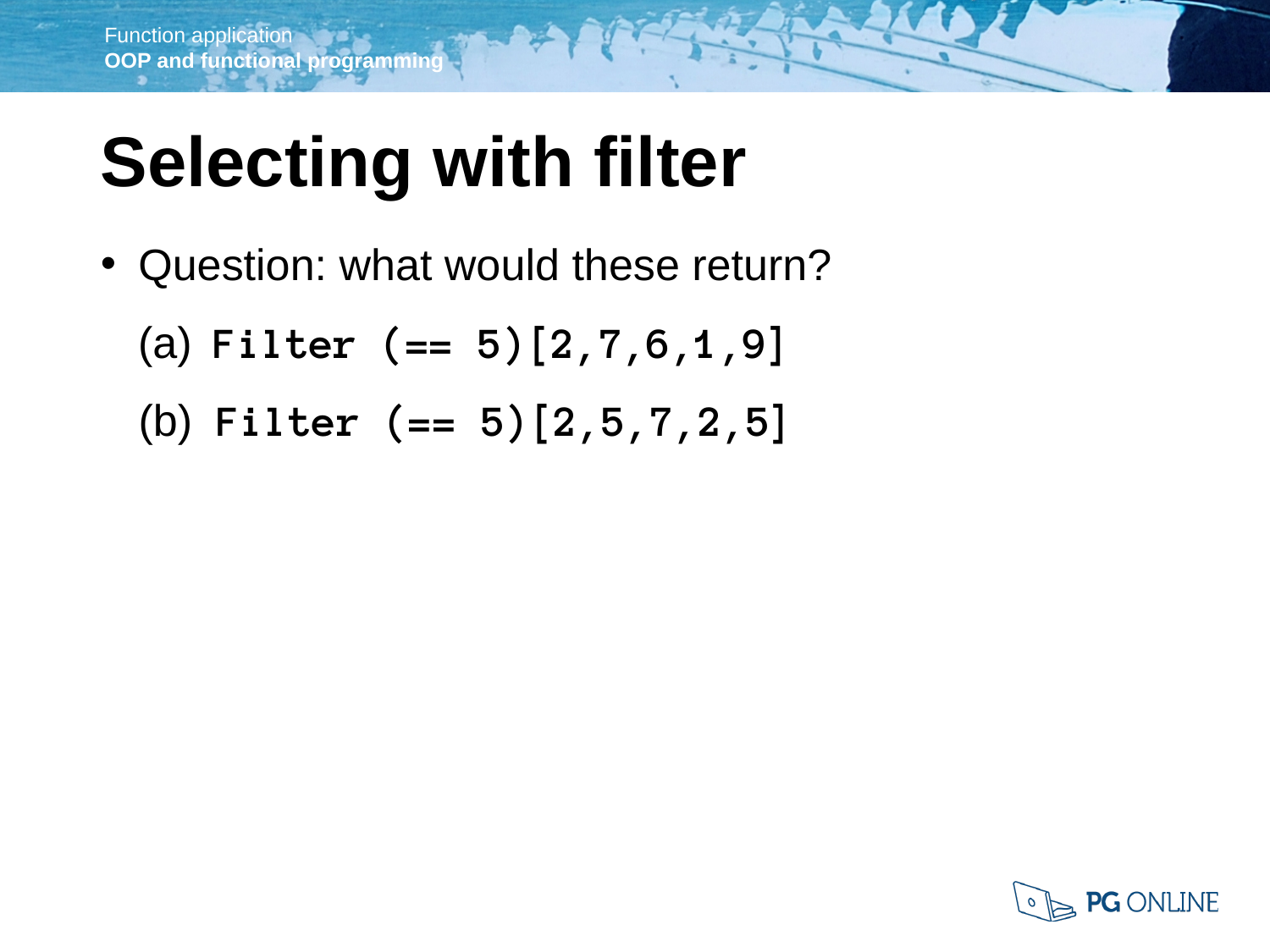

Selecting with filter
Question: what would these return?
 Filter (== 5)[2,7,6,1,9]
  Filter (== 5)[2,5,7,2,5]